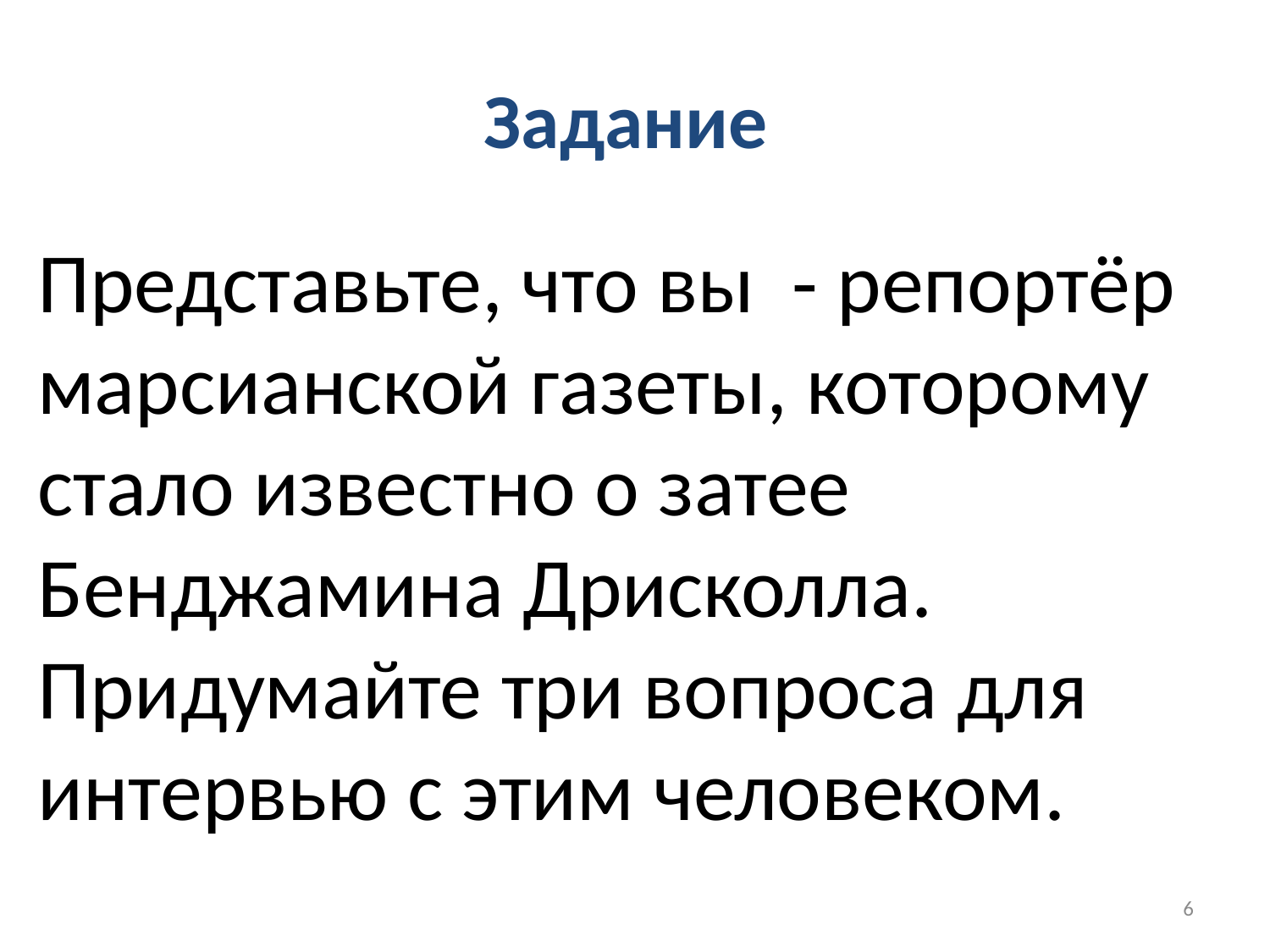

# Задание
Представьте, что вы  - репортёр марсианской газеты, которому стало известно о затее Бенджамина Дрисколла. Придумайте три вопроса для интервью с этим человеком.

6